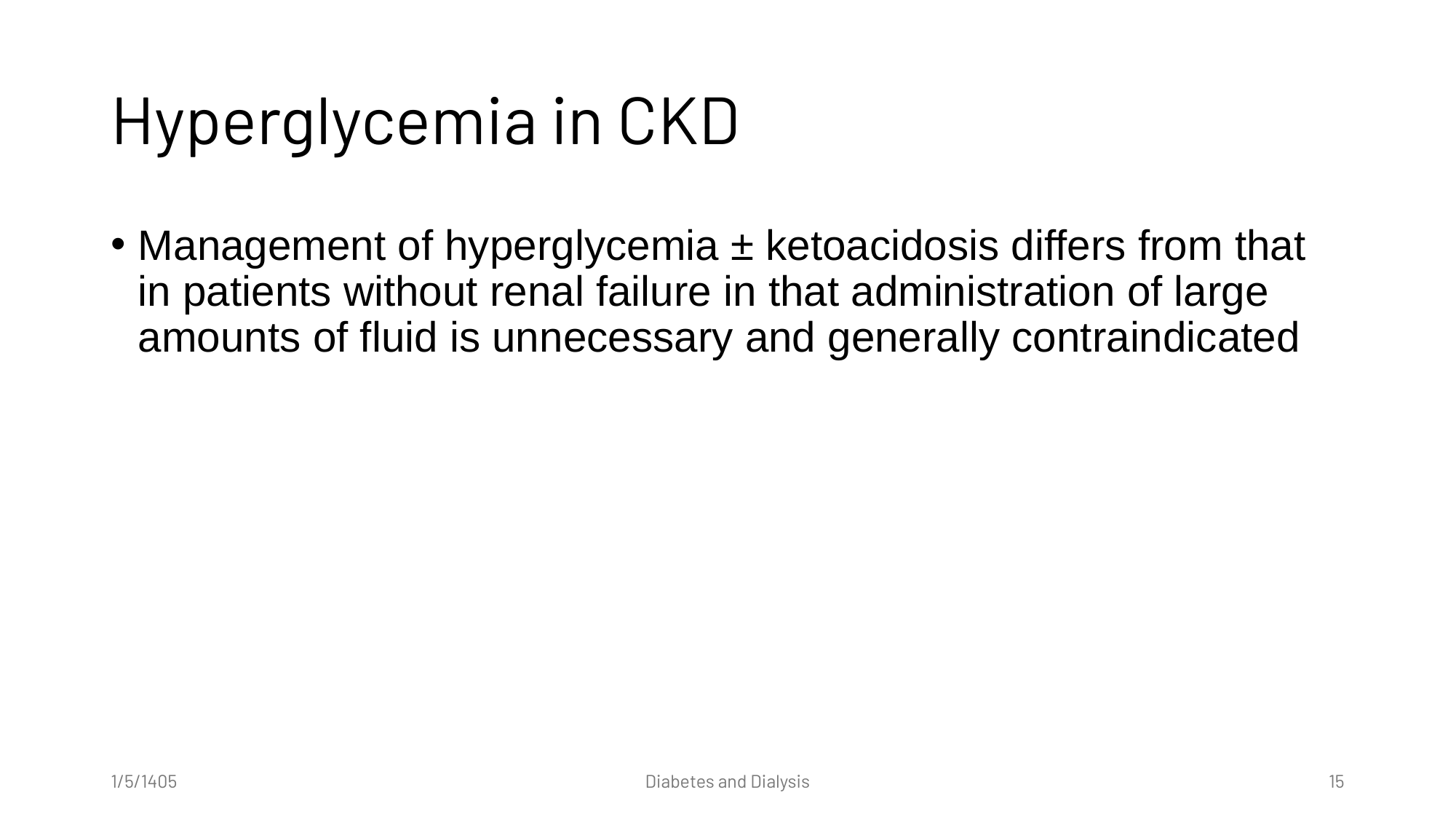

# Hyperglycemia in CKD
Management of hyperglycemia ± ketoacidosis differs from that in patients without renal failure in that administration of large amounts of fluid is unnecessary and generally contraindicated

1/5/1405
Diabetes and Dialysis
15